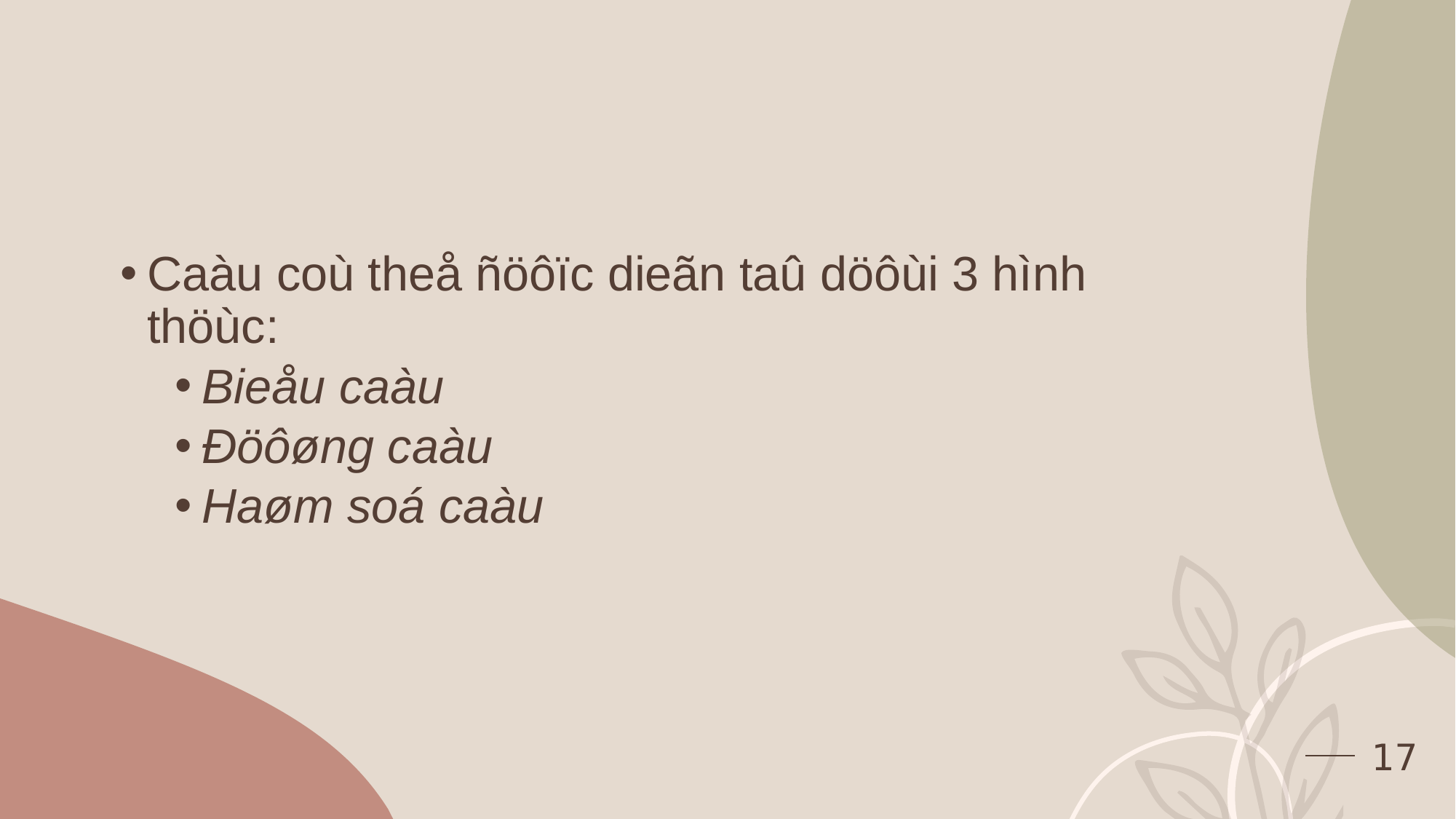

#
Caàu coù theå ñöôïc dieãn taû döôùi 3 hình thöùc:
Bieåu caàu
Đöôøng caàu
Haøm soá caàu

17